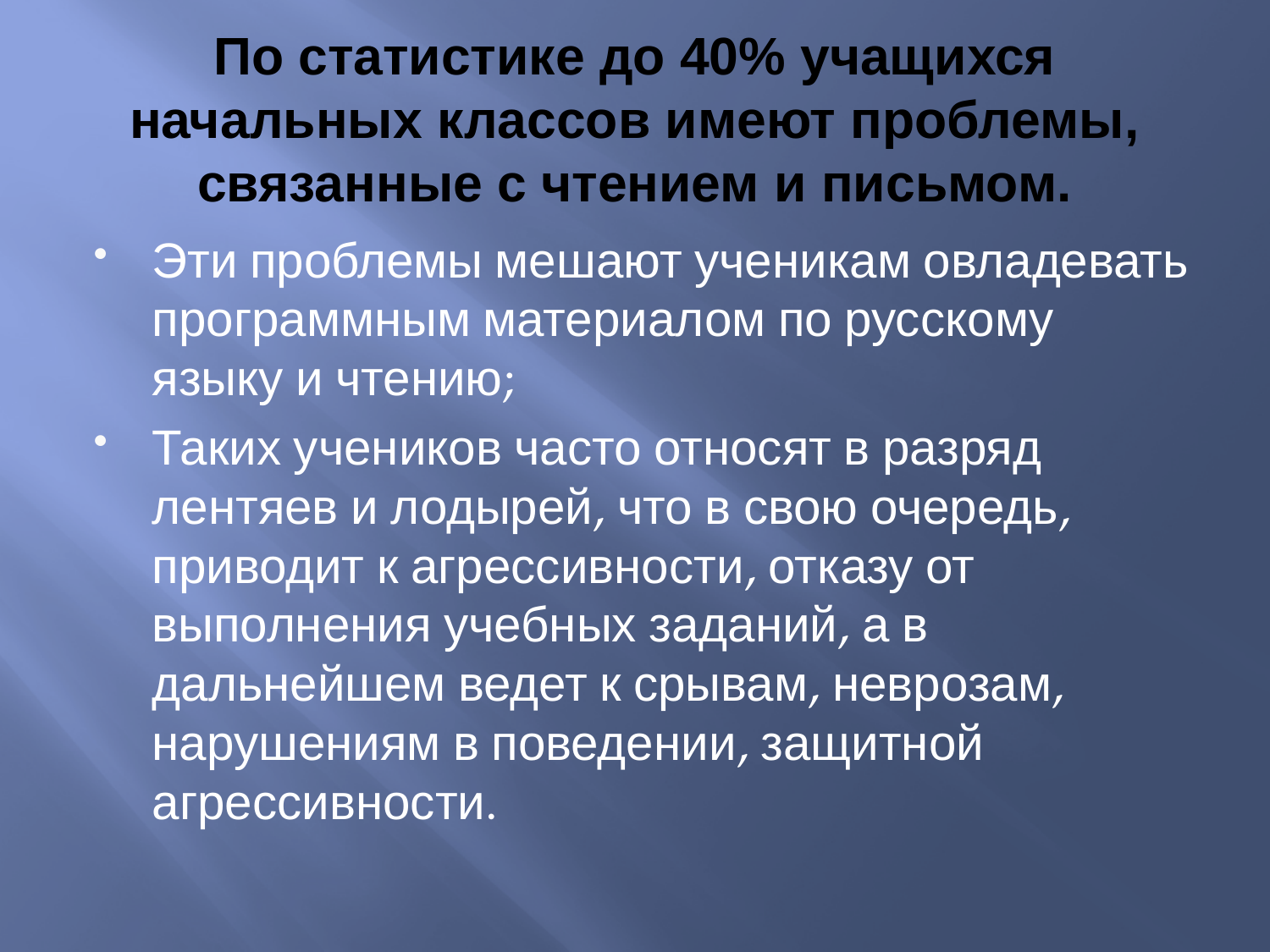

# По статистике до 40% учащихся начальных классов имеют проблемы, связанные с чтением и письмом.
Эти проблемы мешают ученикам овладевать программным материалом по русскому языку и чтению;
Таких учеников часто относят в разряд лентяев и лодырей, что в свою очередь, приводит к агрессивности, отказу от выполнения учебных заданий, а в дальнейшем ведет к срывам, неврозам, нарушениям в поведении, защитной агрессивности.